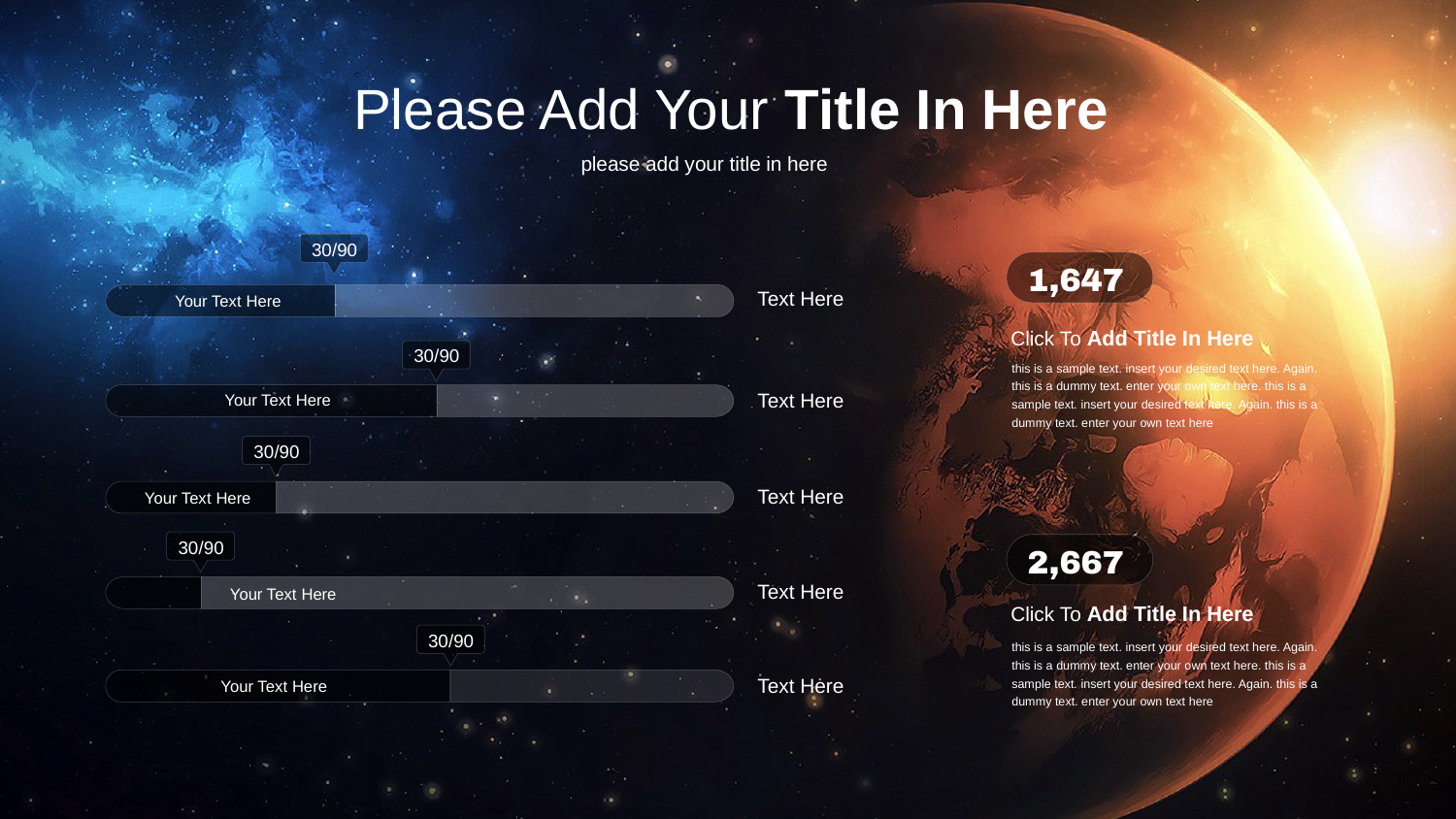

30/90

1,647
Text Here
Text Here
Text Here
Text Here
Text Here
Your Text Here

Click To Add Title In Here
this is a sample text. insert your desired text here. Again. this is a dummy text. enter your own text here. this is a sample text. insert your desired text here. Again. this is a dummy text. enter your own text here
30/90

Your Text Here

30/90

Your Text Here
30/90

2,667

Your Text Here
Click To Add Title In Here
this is a sample text. insert your desired text here. Again. this is a dummy text. enter your own text here. this is a sample text. insert your desired text here. Again. this is a dummy text. enter your own text here
30/90

Your Text Here